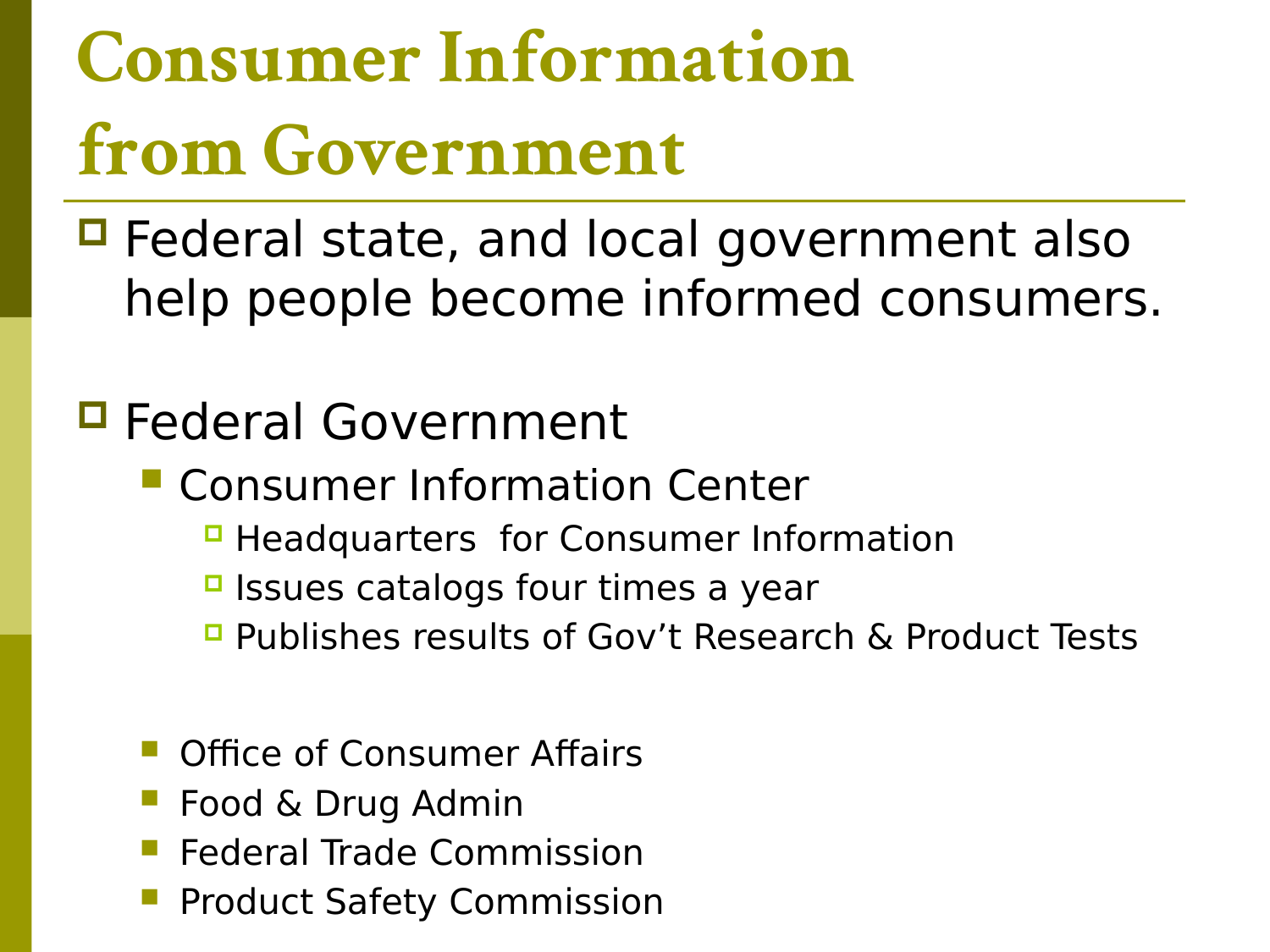

# Consumer Information from Government
Federal state, and local government also help people become informed consumers.

Federal Government
Consumer Information Center
Headquarters  for Consumer Information
Issues catalogs four times a year
Publishes results of Gov’t Research & Product Tests

Office of Consumer Affairs
Food & Drug Admin
Federal Trade Commission
Product Safety Commission